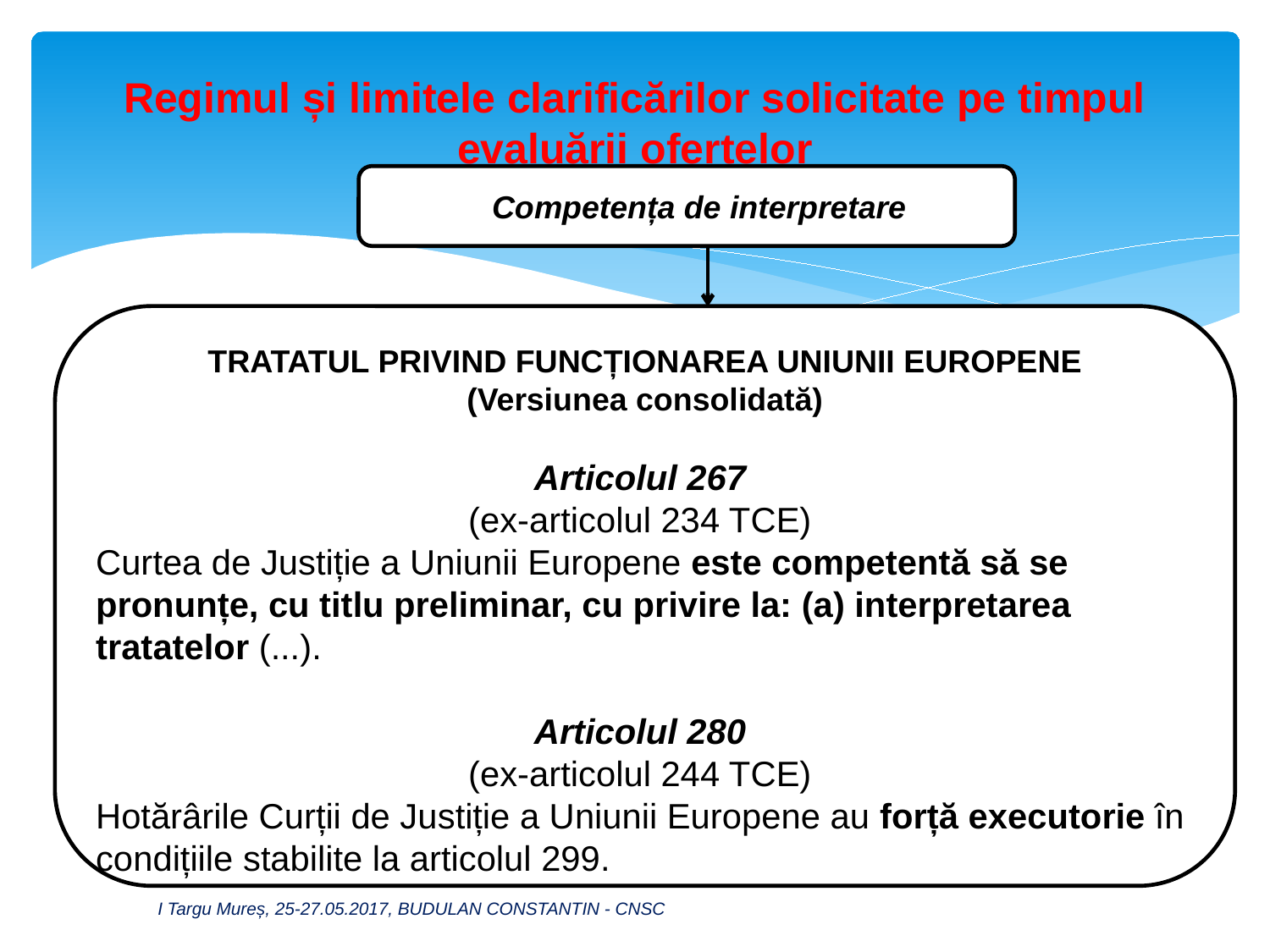

# Regimul și limitele clarificărilor solicitate pe timpul evaluării ofertelor
Competența de interpretare
TRATATUL PRIVIND FUNCȚIONAREA UNIUNII EUROPENE
(Versiunea consolidată)

Articolul 267
(ex-articolul 234 TCE)
Curtea de Justiție a Uniunii Europene este competentă să se pronunțe, cu titlu preliminar, cu privire la: (a) interpretarea tratatelor (...).

Articolul 280
(ex-articolul 244 TCE)
Hotărârile Curții de Justiție a Uniunii Europene au forță executorie în condițiile stabilite la articolul 299.

I Targu Mureș, 25-27.05.2017, BUDULAN CONSTANTIN - CNSC